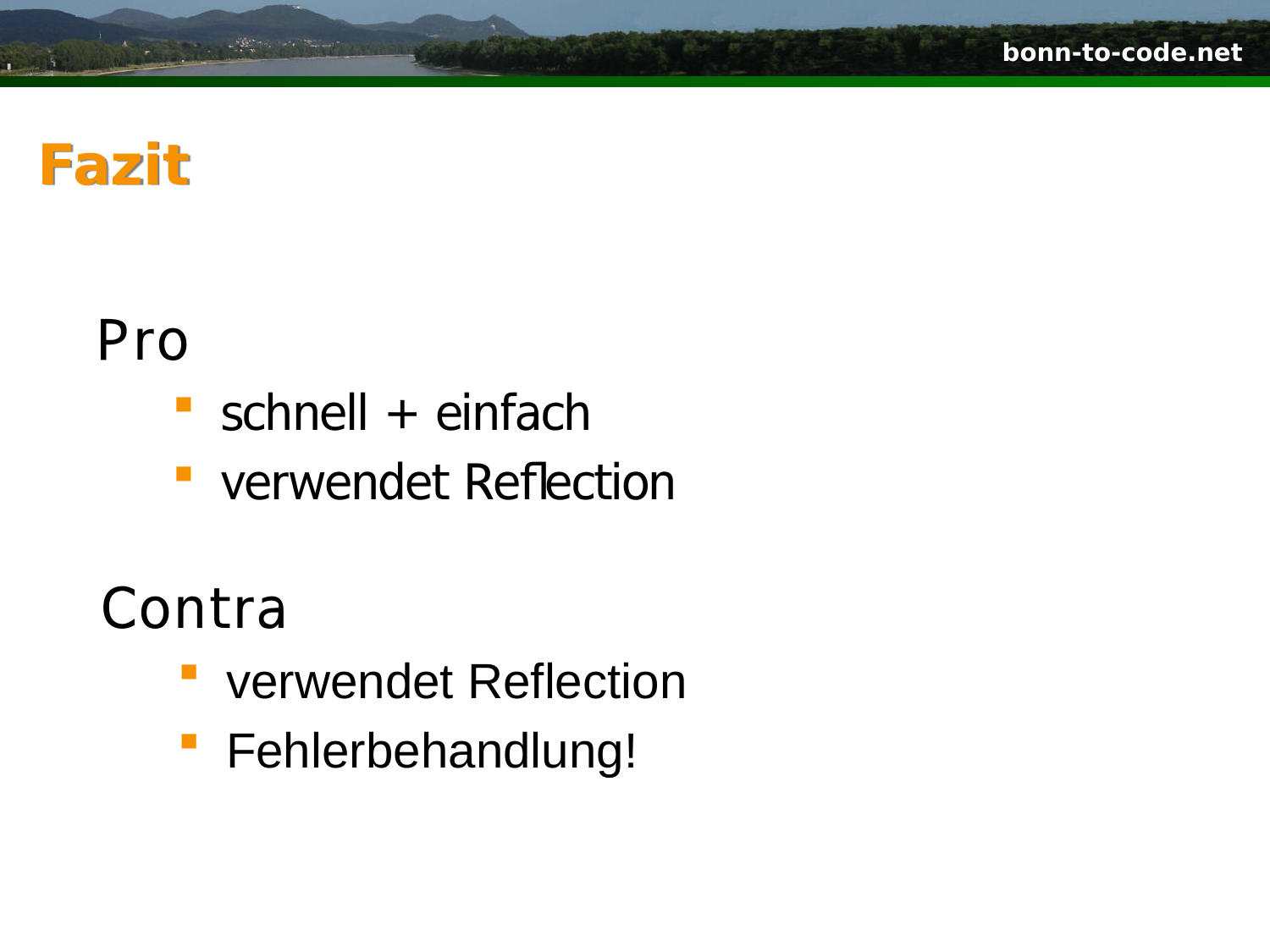

# Fazit
Pro
schnell + einfach
verwendet Reflection
Contra
verwendet Reflection
Fehlerbehandlung!